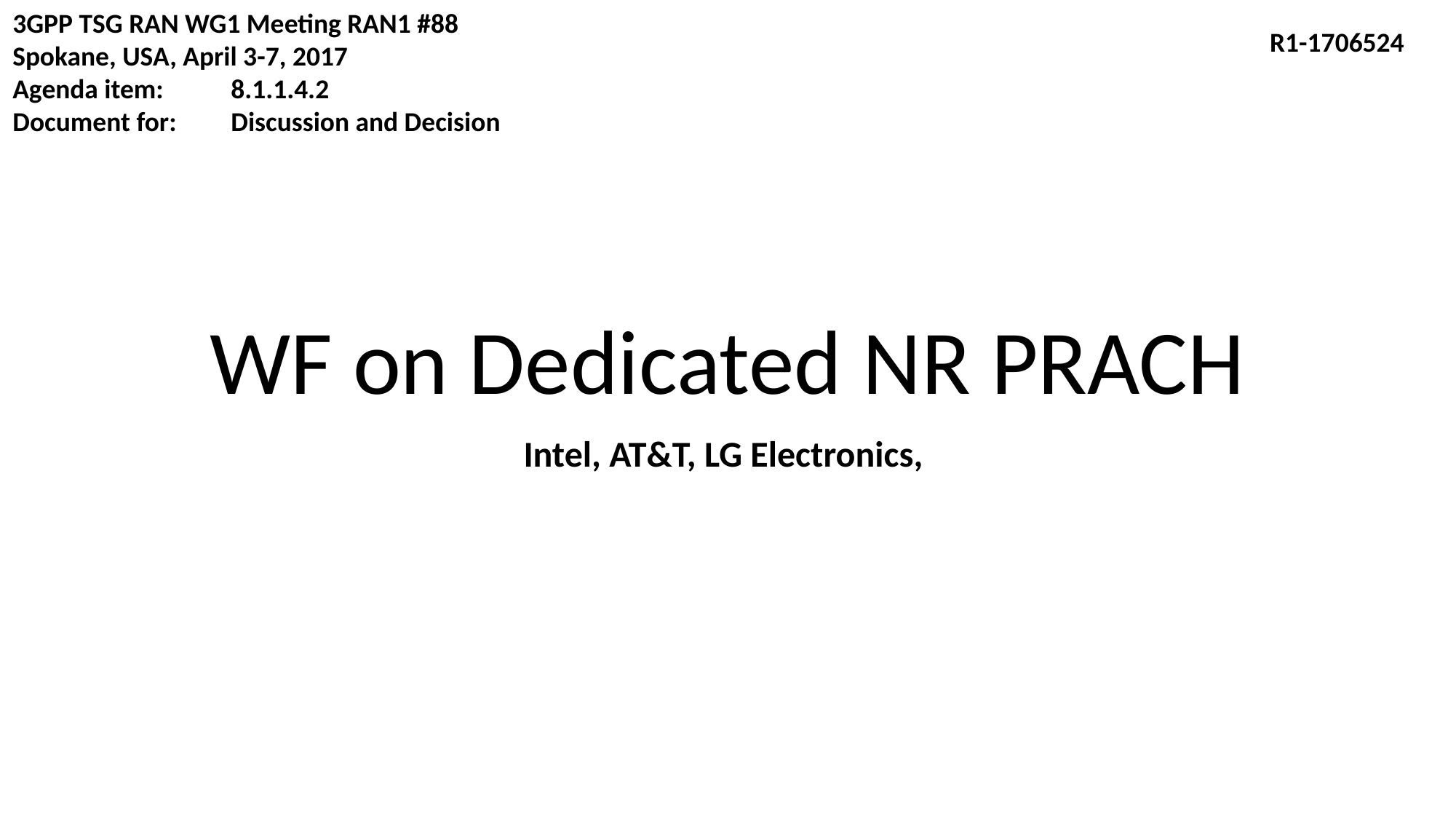

3GPP TSG RAN WG1 Meeting RAN1 #88
Spokane, USA, April 3-7, 2017
Agenda item:	8.1.1.4.2
Document for:	Discussion and Decision
R1-1706524
# WF on Dedicated NR PRACH
Intel, AT&T, LG Electronics,